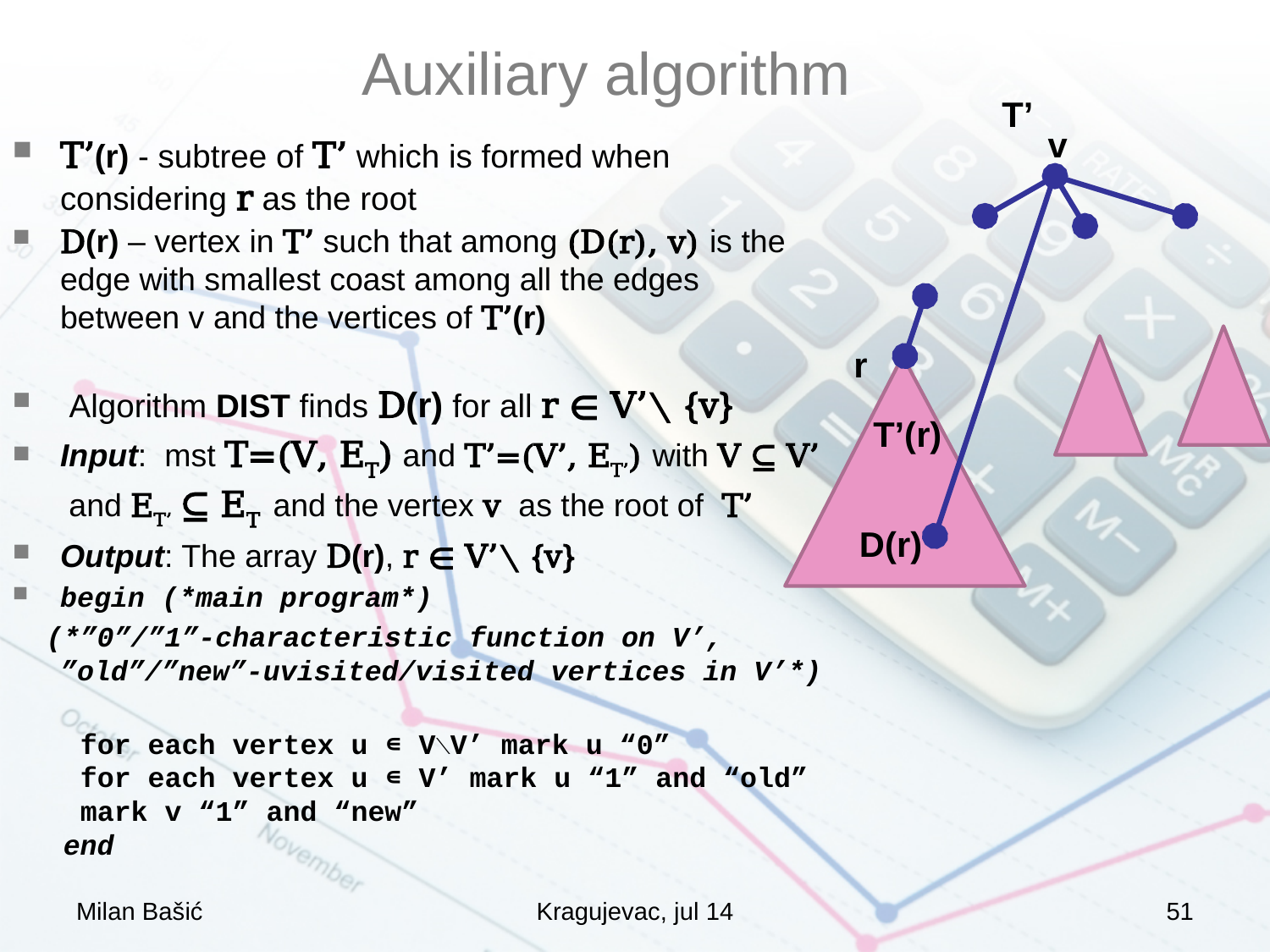

# Auxiliary algorithm
T’

v

T’(r) - subtree of T’ which is formed when considering r as the root
D(r) – vertex in T’ such that among (D(r), v) is the edge with smallest coast among all the edges between v and the vertices of T’(r)

r

 Algorithm DIST finds D(r) for all r ∊ V’∖ {v}
Input:  mst T=(V, ET) and T’=(V’, ET’) with V ⊆ V’  and ET’ ⊆ ET  and the vertex v  as the root of  T’
Output: The array D(r), r ∊ V’∖ {v}
begin (*main program*)
  (*”0”/”1”-characteristic function on V’, ”old”/”new”-uvisited/visited vertices in V’*)

    for each vertex u ∊ V∖V’ mark u “0”
    for each vertex u ∊ V’ mark u “1” and “old”
    mark v “1” and “new”
   end

T’(r)

D(r)

Milan Bašić
Kragujevac, jul 14
51